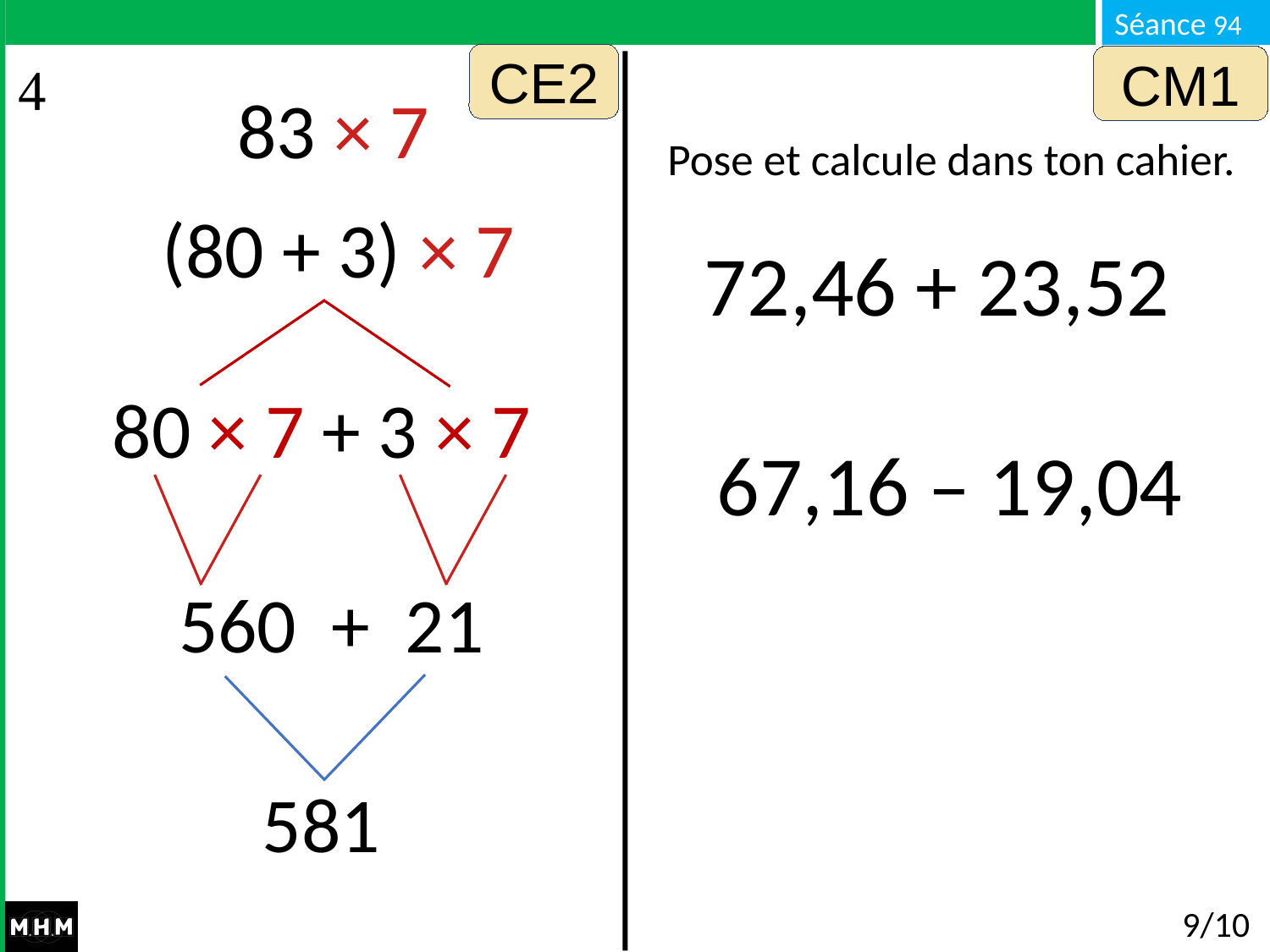

CE2
CM1

83 × 7
Pose et calcule dans ton cahier.
(80 + 3) × 7
72,46 + 23,52
80 × 7 + 3 × 7
67,16 – 19,04
560  +  21
581
# 9/10